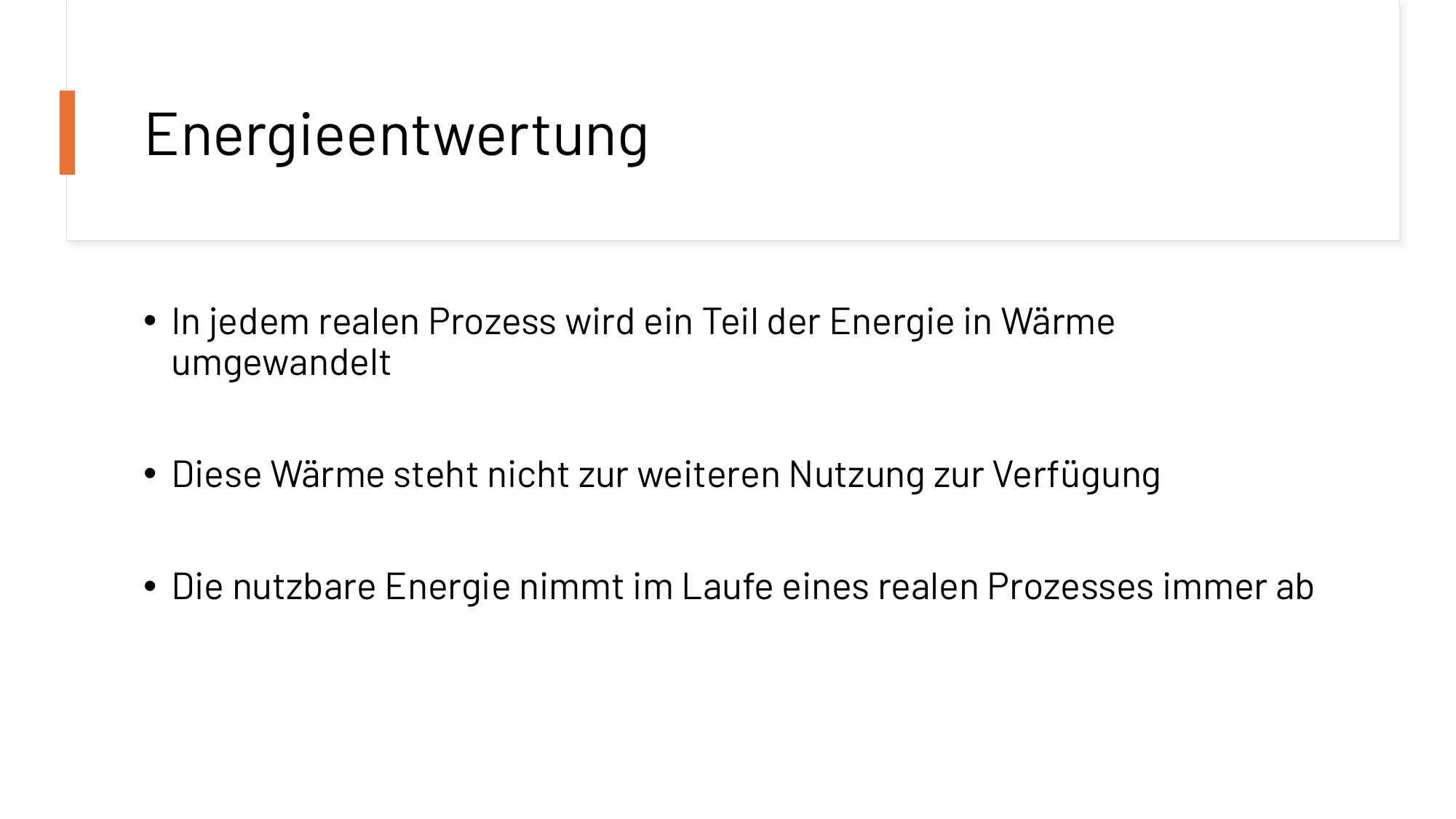

# Energieentwertung

In jedem realen Prozess wird ein Teil der Energie in Wärme umgewandelt

Diese Wärme steht nicht zur weiteren Nutzung zur Verfügung

Die nutzbare Energie nimmt im Laufe eines realen Prozesses immer ab
13